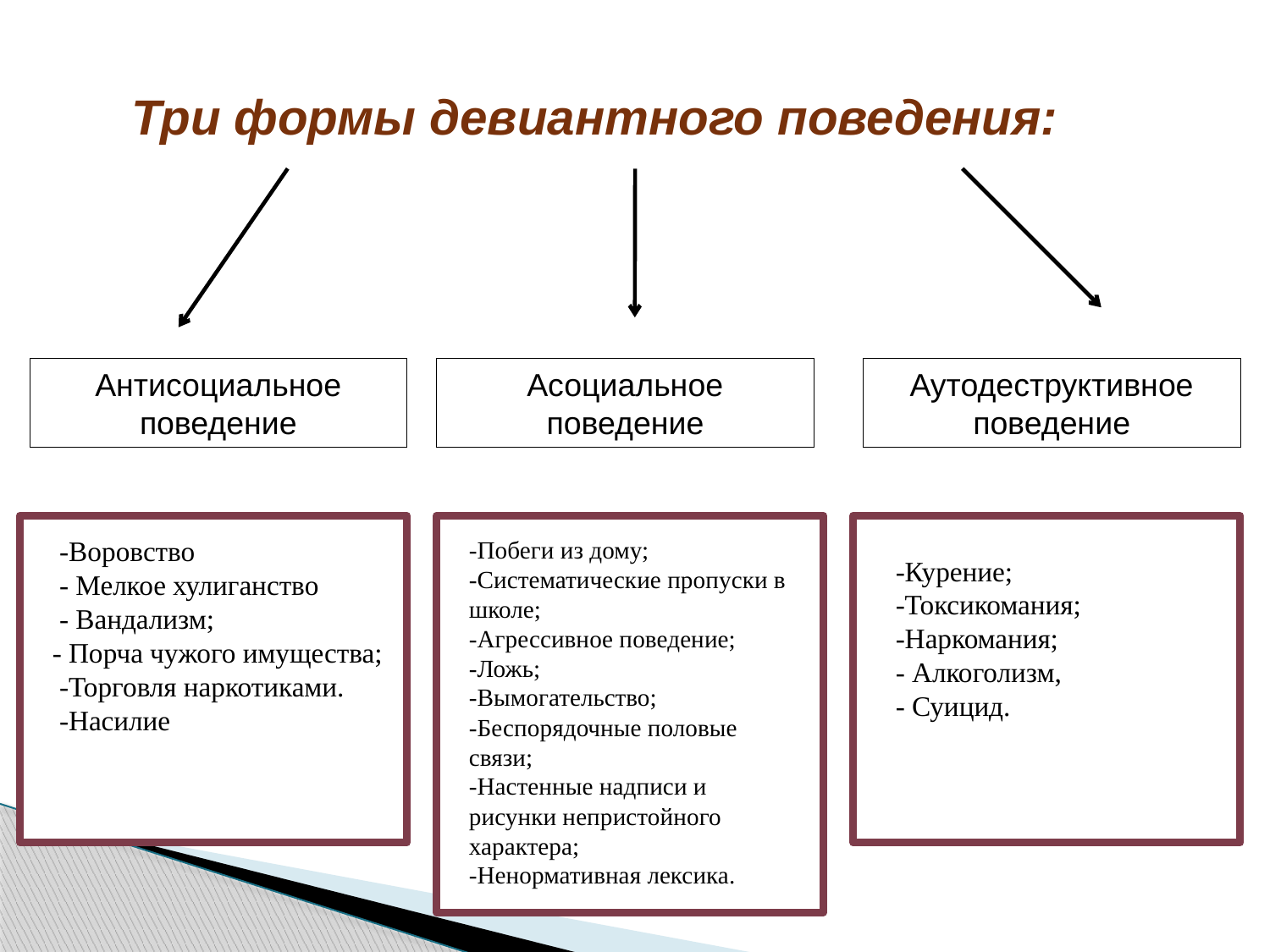

Три формы девиантного поведения:
Антисоциальное поведение
Асоциальное поведение
Аутодеструктивное поведение
 -Воровство
 - Мелкое хулиганство
 - Вандализм;
- Порча чужого имущества;
 -Торговля наркотиками.
 -Насилие

-Побеги из дому;
-Систематические пропуски в школе;
-Агрессивное поведение;
-Ложь;
-Вымогательство;
-Беспорядочные половые связи;
-Настенные надписи и рисунки непристойного характера;
-Ненормативная лексика.
-Курение;
-Токсикомания;
-Наркомания;
- Алкоголизм,
- Суицид.